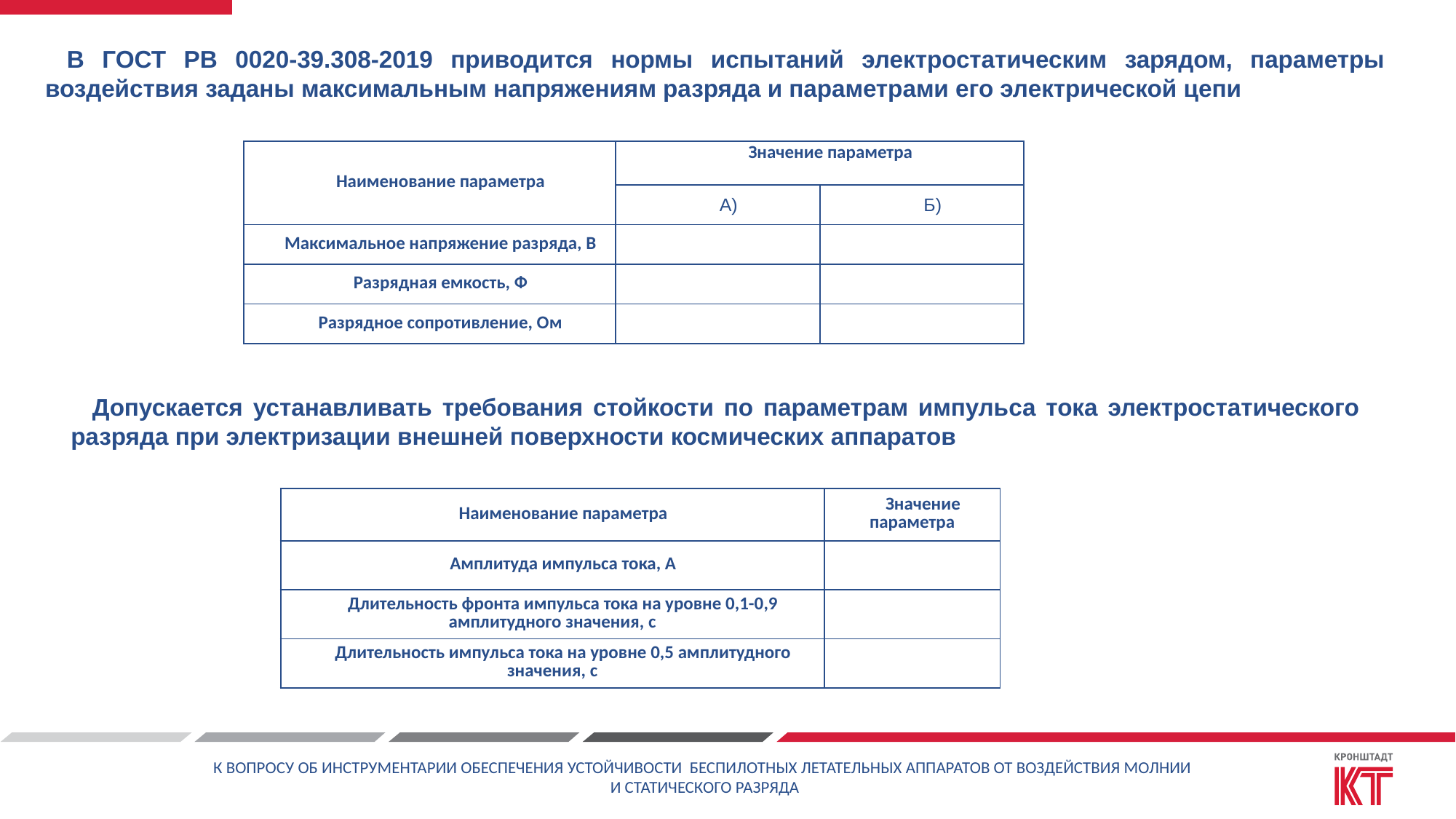

В ГОСТ РВ 0020-39.308-2019 приводится нормы испытаний электростатическим зарядом, параметры воздействия заданы максимальным напряжениям разряда и параметрами его электрической цепи
| Наименование параметра | Значение параметра |  |
| --- | --- | --- |
|  | А) | Б) |
| Максимальное напряжение разряда, В |  |  |
| Разрядная емкость, Ф |  |  |
| Разрядное сопротивление, Ом |  |  |
Допускается устанавливать требования стойкости по параметрам импульса тока электростатического разряда при электризации внешней поверхности космических аппаратов
| Наименование параметра | Значение параметра |
| --- | --- |
| Амплитуда импульса тока, А |  |
| Длительность фронта импульса тока на уровне 0,1-0,9 амплитудного значения, с |  |
| Длительность импульса тока на уровне 0,5 амплитудного значения, с |  |
К ВОПРОСУ ОБ ИНСТРУМЕНТАРИИ ОБЕСПЕЧЕНИЯ УСТОЙЧИВОСТИ  БЕСПИЛОТНЫХ ЛЕТАТЕЛЬНЫХ АППАРАТОВ ОТ ВОЗДЕЙСТВИЯ МОЛНИИ
И СТАТИЧЕСКОГО РАЗРЯДА